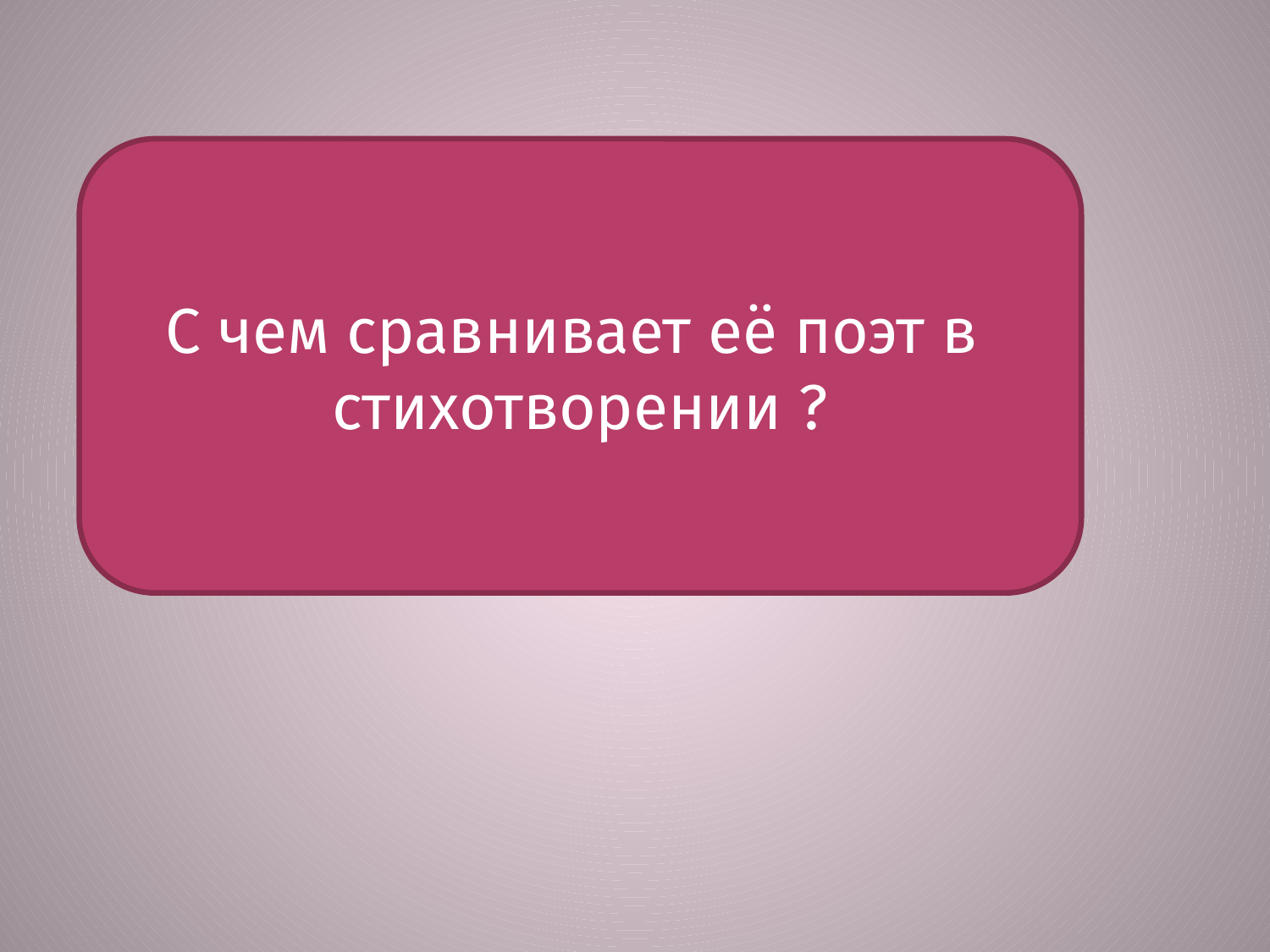

#
С чем сравнивает её поэт в  стихотворении ?